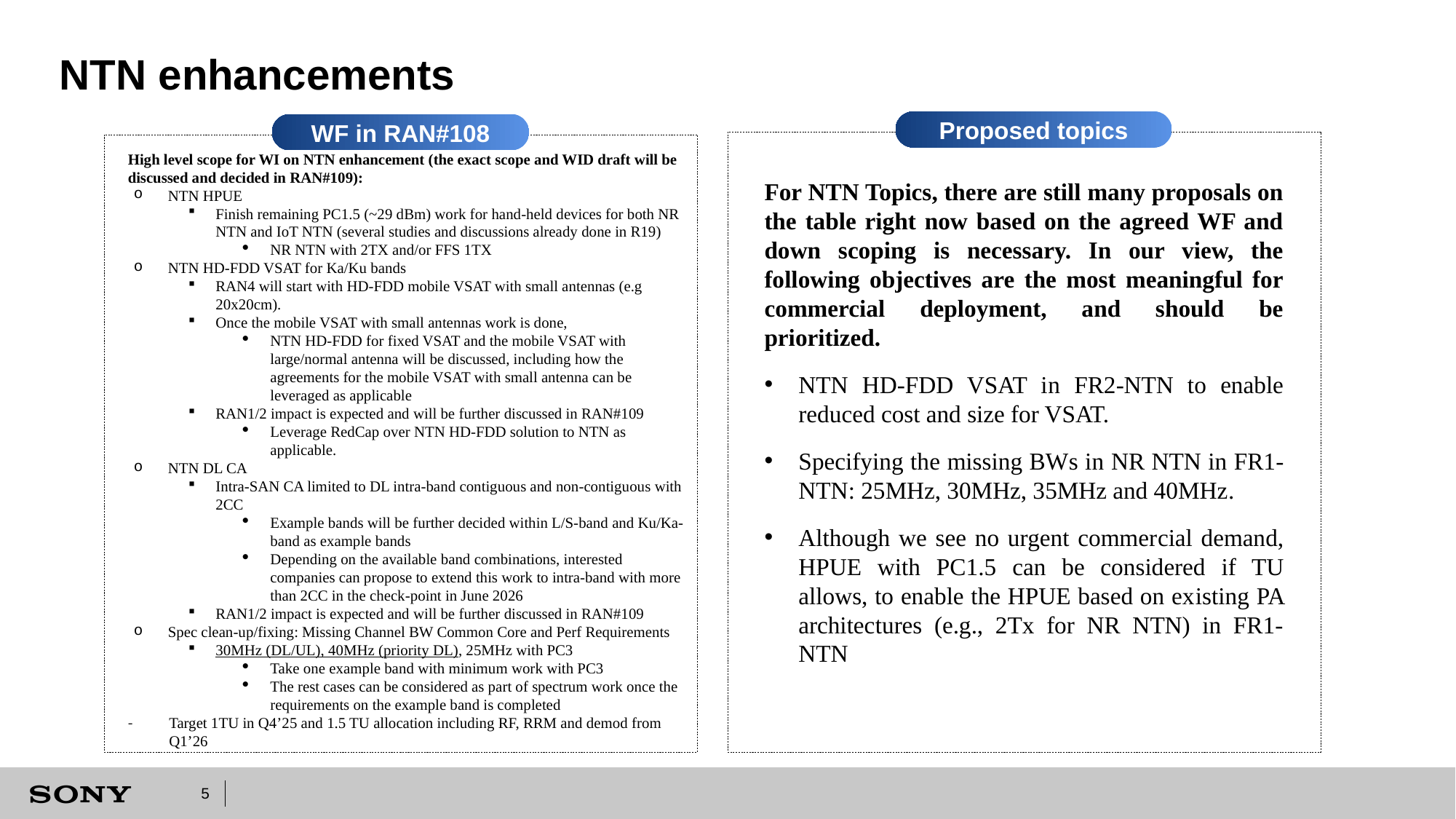

# NTN enhancements
Proposed topics
WF in RAN#108

High level scope for WI on NTN enhancement (the exact scope and WID draft will be discussed and decided in RAN#109):
NTN HPUE
Finish remaining PC1.5 (~29 dBm) work for hand-held devices for both NR NTN and IoT NTN (several studies and discussions already done in R19)
NR NTN with 2TX and/or FFS 1TX
NTN HD-FDD VSAT for Ka/Ku bands
RAN4 will start with HD-FDD mobile VSAT with small antennas (e.g 20x20cm).
Once the mobile VSAT with small antennas work is done,
NTN HD-FDD for fixed VSAT and the mobile VSAT with large/normal antenna will be discussed, including how the agreements for the mobile VSAT with small antenna can be leveraged as applicable
RAN1/2 impact is expected and will be further discussed in RAN#109
Leverage RedCap over NTN HD-FDD solution to NTN as applicable.
NTN DL CA
Intra-SAN CA limited to DL intra-band contiguous and non-contiguous with 2CC
Example bands will be further decided within L/S-band and Ku/Ka-band as example bands
Depending on the available band combinations, interested companies can propose to extend this work to intra-band with more than 2CC in the check-point in June 2026
RAN1/2 impact is expected and will be further discussed in RAN#109
Spec clean-up/fixing: Missing Channel BW Common Core and Perf Requirements
30MHz (DL/UL), 40MHz (priority DL), 25MHz with PC3
Take one example band with minimum work with PC3
The rest cases can be considered as part of spectrum work once the requirements on the example band is completed
Target 1TU in Q4’25 and 1.5 TU allocation including RF, RRM and demod from Q1’26
For NTN Topics, there are still many proposals on the table right now based on the agreed WF and down scoping is necessary. In our view, the following objectives are the most meaningful for commercial deployment, and should be prioritized.
NTN HD-FDD VSAT in FR2-NTN to enable reduced cost and size for VSAT.
Specifying the missing BWs in NR NTN in FR1-NTN: 25MHz, 30MHz, 35MHz and 40MHz.
Although we see no urgent commercial demand, HPUE with PC1.5 can be considered if TU allows, to enable the HPUE based on existing PA architectures (e.g., 2Tx for NR NTN) in FR1-NTN

5